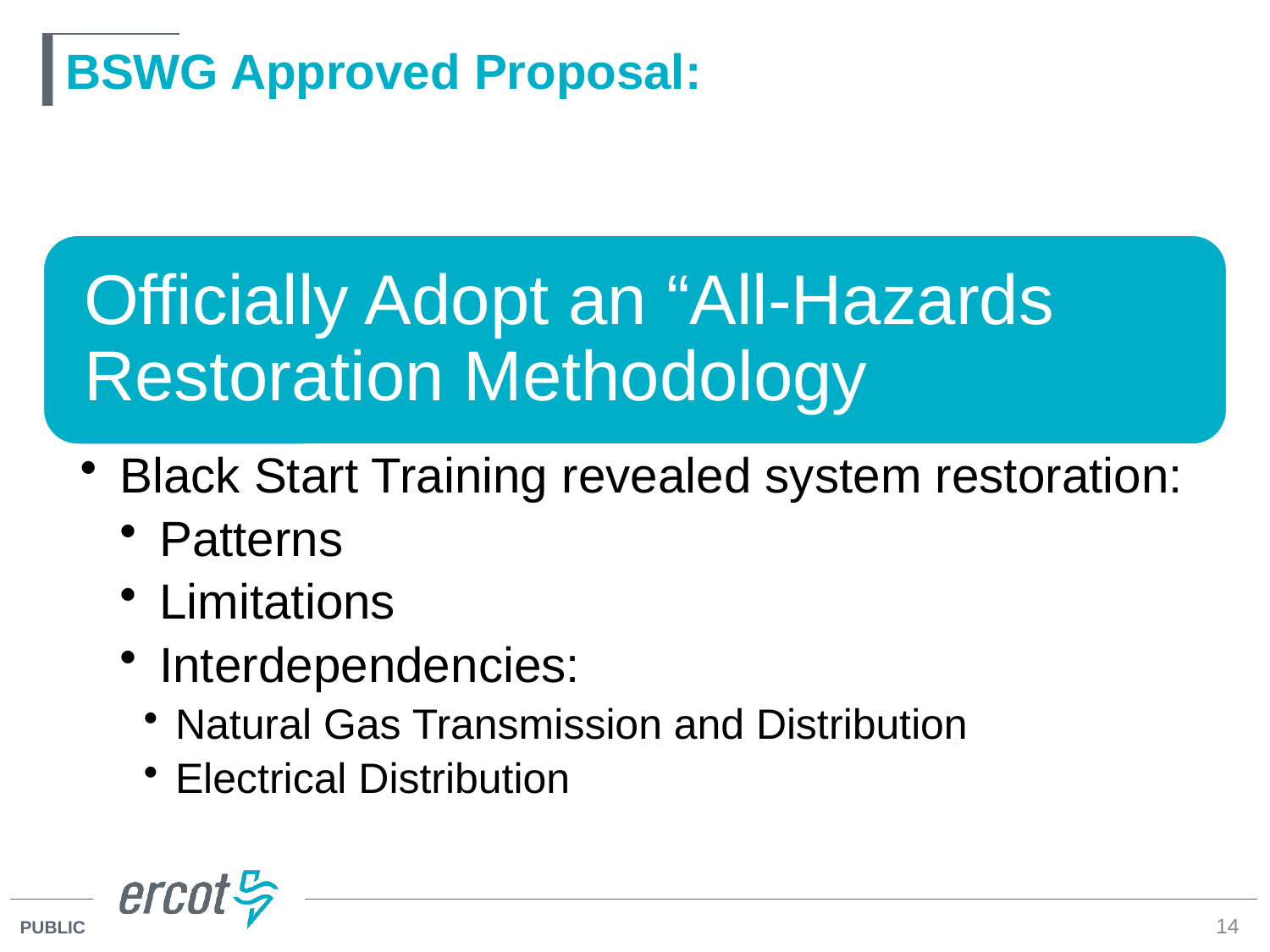

# BSWG Approved Proposal:
Officially Adopt an “All-Hazards Restoration Methodology
Black Start Training revealed system restoration:
Patterns
Limitations
Interdependencies:
Natural Gas Transmission and Distribution
Electrical Distribution
14